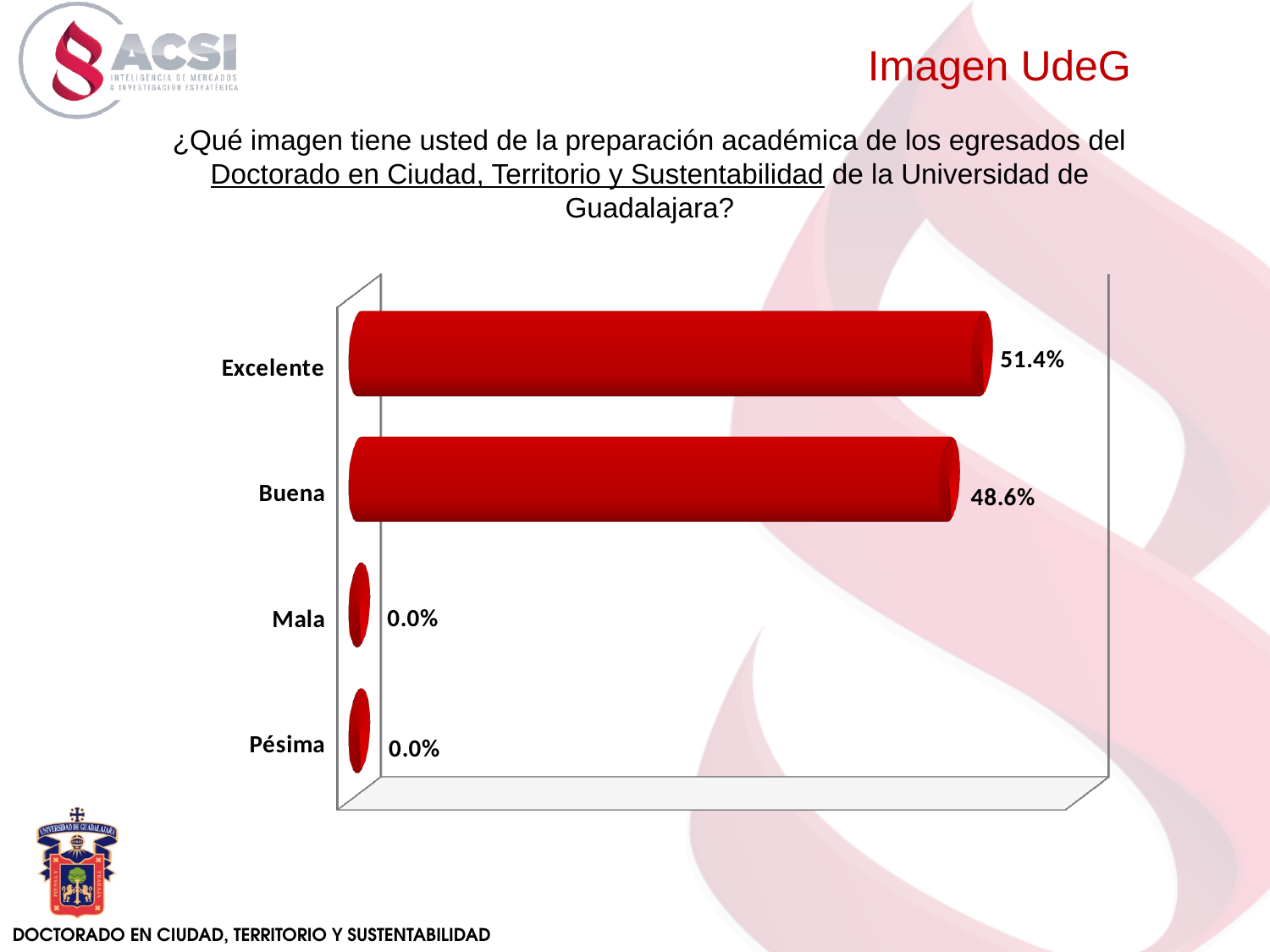

Imagen UdeG
¿Qué imagen tiene usted de la preparación académica de los egresados del Doctorado en Ciudad, Territorio y Sustentabilidad de la Universidad de Guadalajara?

[unsupported chart]